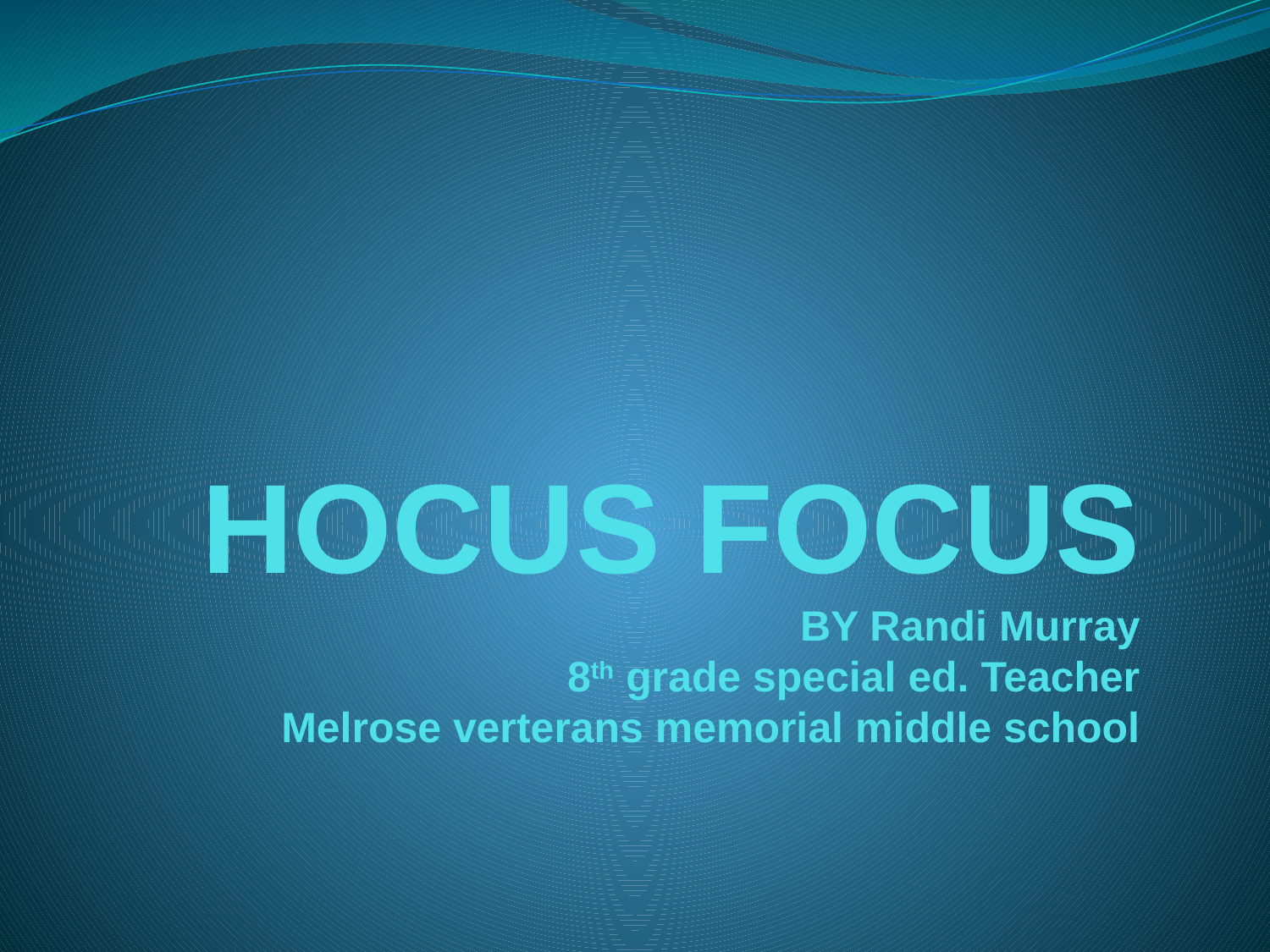

# HOCUS FOCUS BY Randi Murray 8th grade special ed. Teacher Melrose verterans memorial middle school